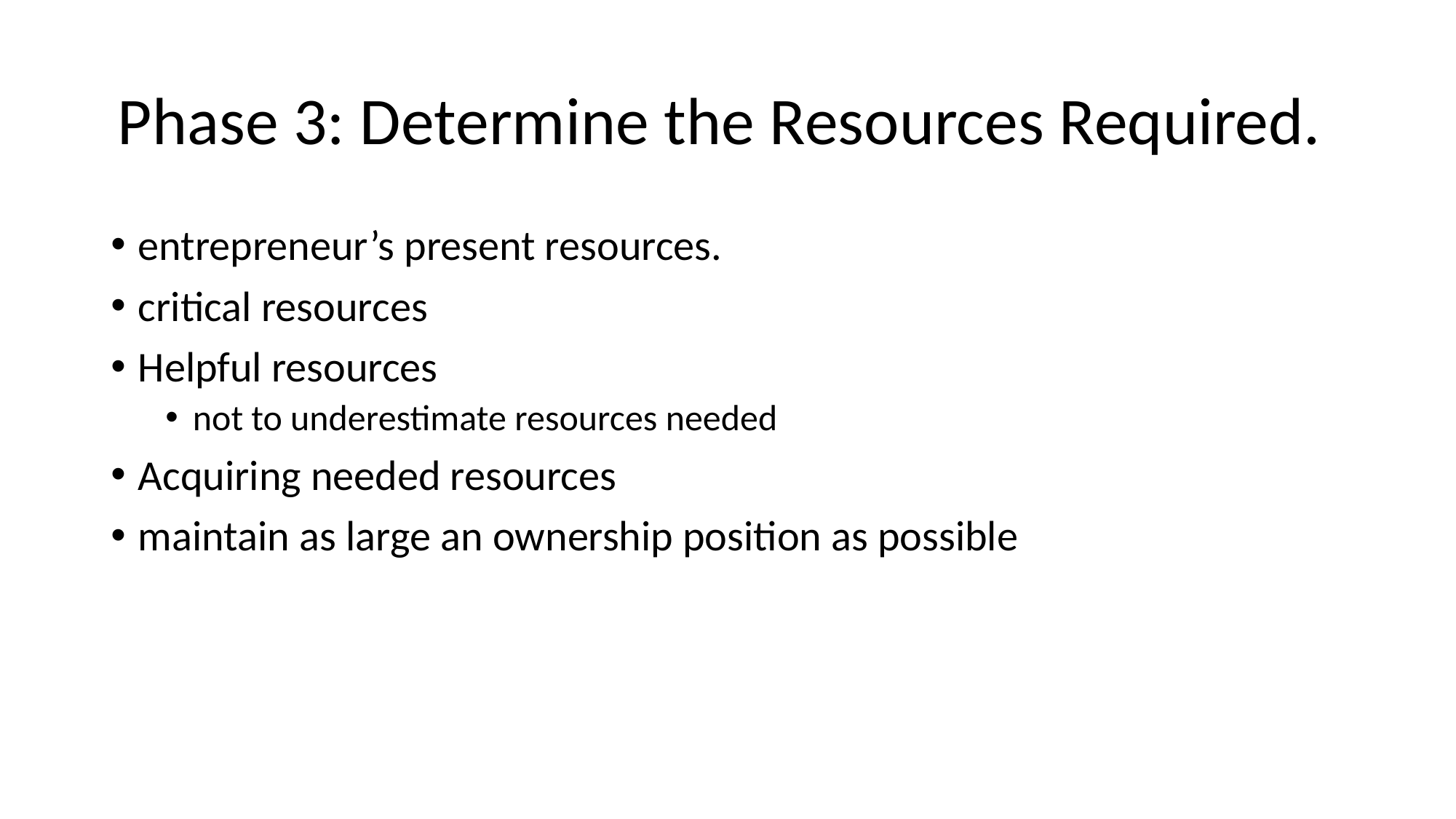

# Phase 3: Determine the Resources Required.
entrepreneur’s present resources.
critical resources
Helpful resources
not to underestimate resources needed
Acquiring needed resources
maintain as large an ownership position as possible